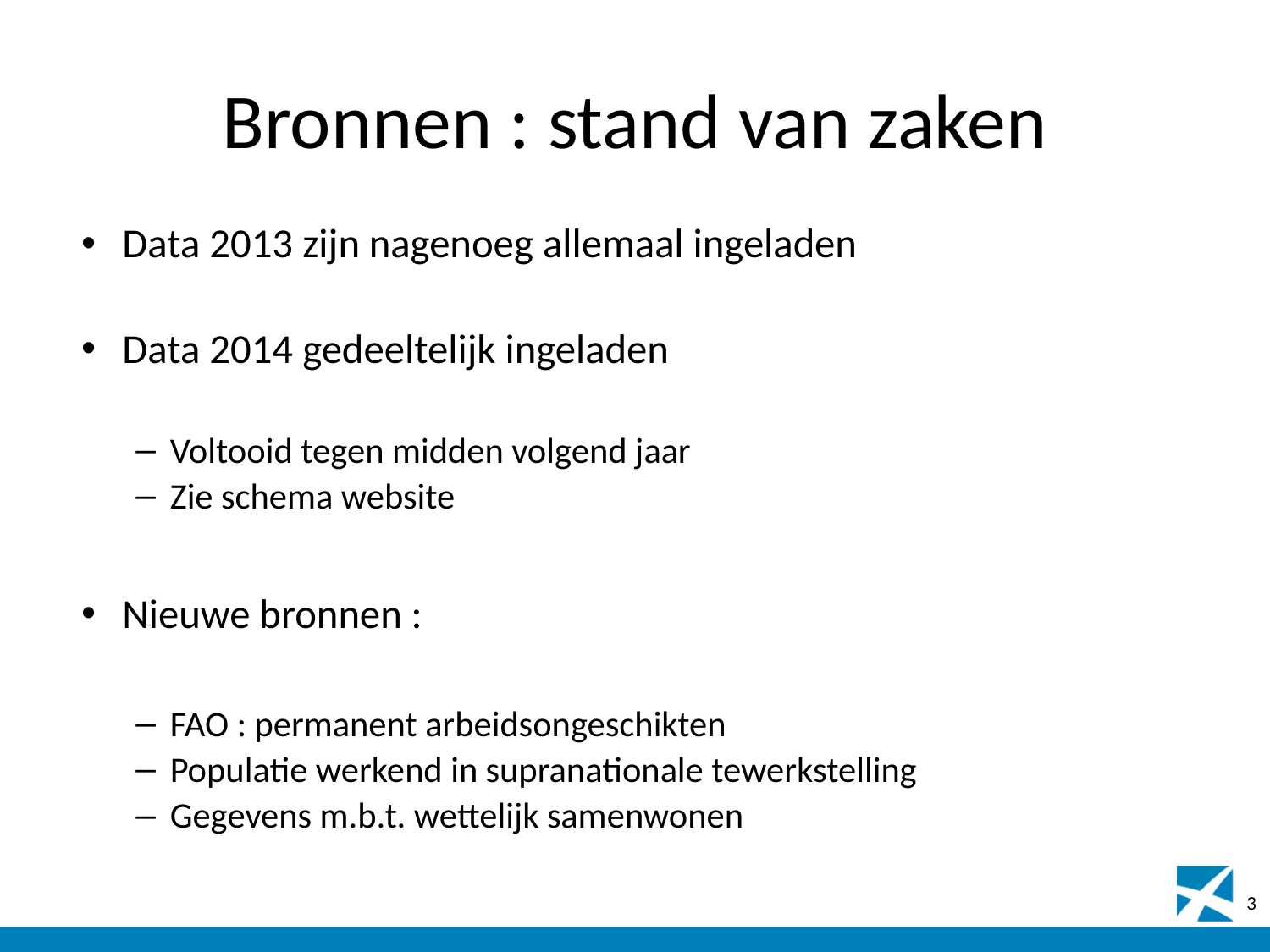

# Bronnen : stand van zaken
Data 2013 zijn nagenoeg allemaal ingeladen

Data 2014 gedeeltelijk ingeladen

Voltooid tegen midden volgend jaar
Zie schema website

Nieuwe bronnen :

FAO : permanent arbeidsongeschikten
Populatie werkend in supranationale tewerkstelling
Gegevens m.b.t. wettelijk samenwonen